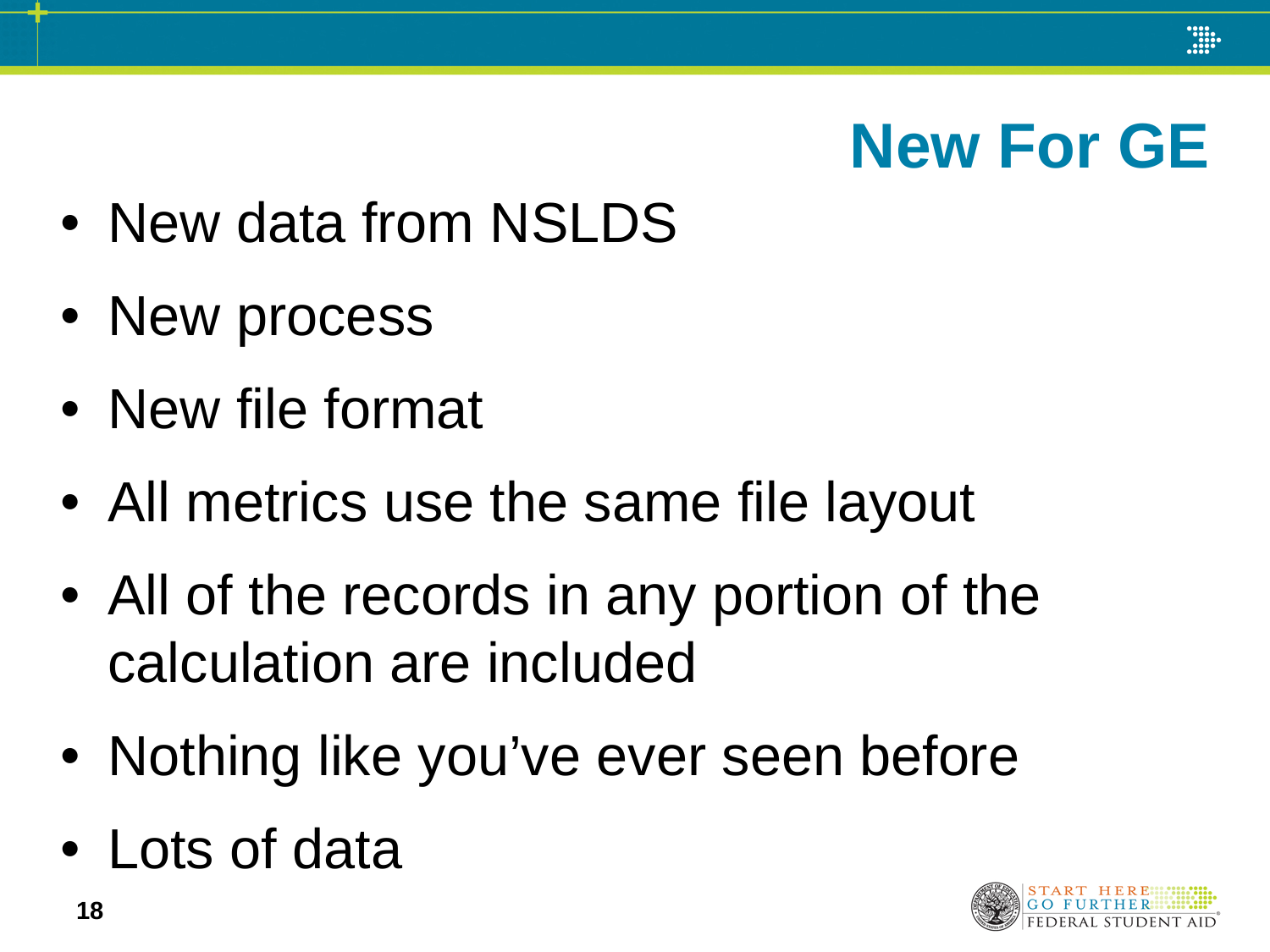

# New For GE
New data from NSLDS
New process
New file format
All metrics use the same file layout
All of the records in any portion of the calculation are included
Nothing like you’ve ever seen before
Lots of data

18